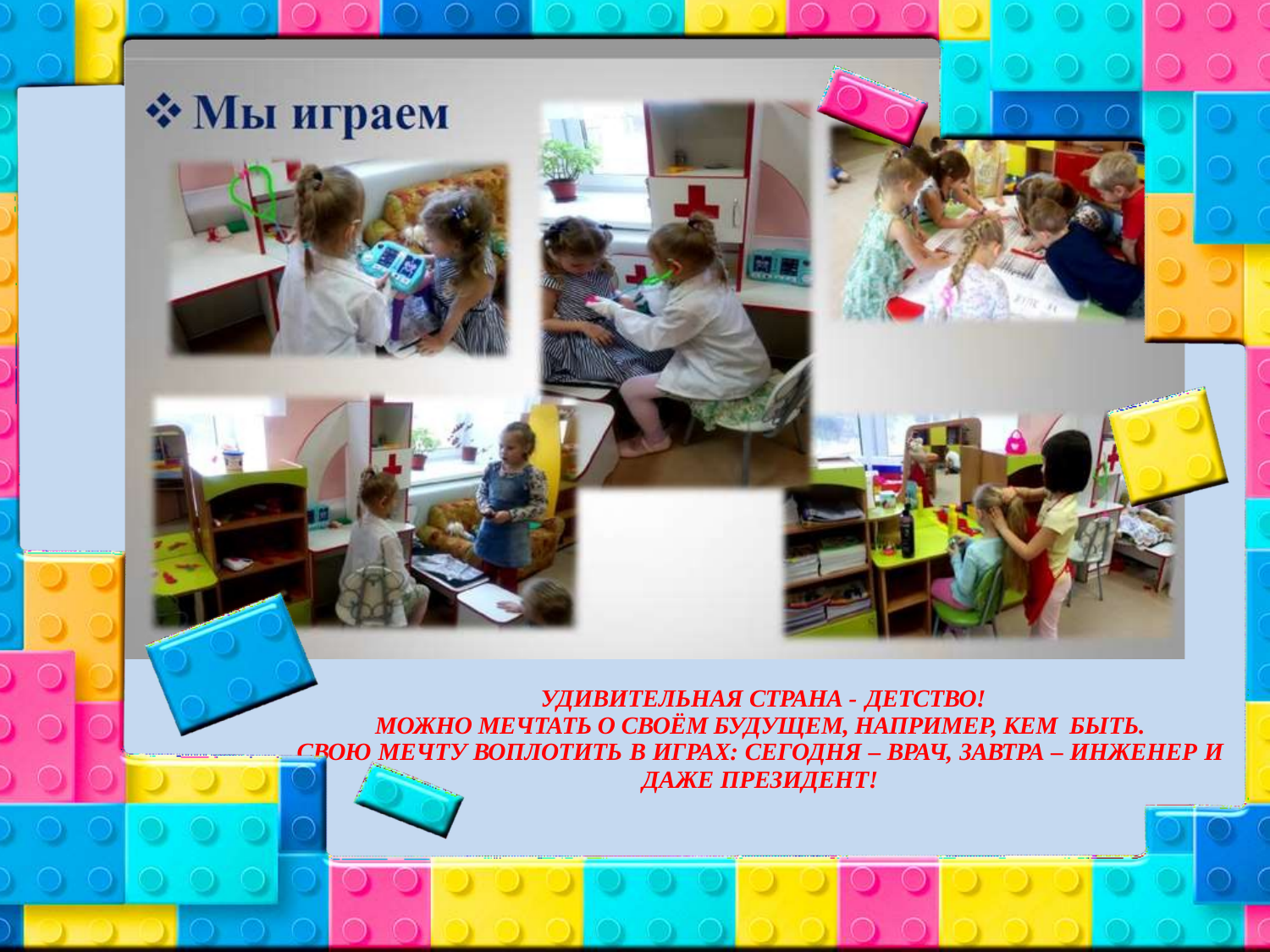

УДИВИТЕЛЬНАЯ СТРАНА - ДЕТСТВО!
МОЖНО МЕЧТАТЬ О СВОЁМ БУДУЩЕМ, НАПРИМЕР, КЕМ БЫТЬ.
СВОЮ МЕЧТУ ВОПЛОТИТЬ В ИГРАХ: СЕГОДНЯ – ВРАЧ, ЗАВТРА – ИНЖЕНЕР И
ДАЖЕ ПРЕЗИДЕНТ!